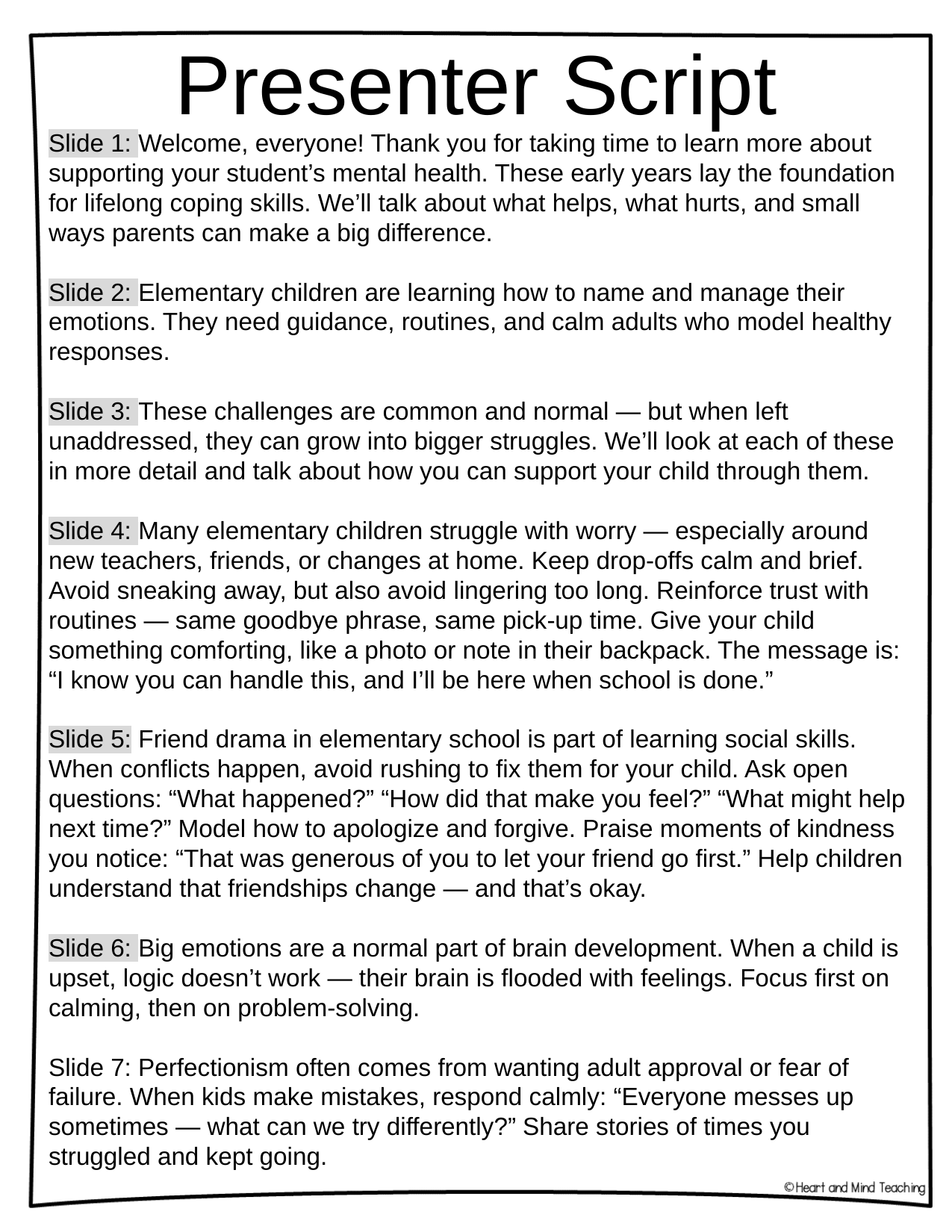

Presenter Script
Slide 1: Welcome, everyone! Thank you for taking time to learn more about supporting your student’s mental health. These early years lay the foundation for lifelong coping skills. We’ll talk about what helps, what hurts, and small ways parents can make a big difference.

Slide 2: Elementary children are learning how to name and manage their emotions. They need guidance, routines, and calm adults who model healthy responses.

Slide 3: These challenges are common and normal — but when left unaddressed, they can grow into bigger struggles. We’ll look at each of these in more detail and talk about how you can support your child through them.

Slide 4: Many elementary children struggle with worry — especially around new teachers, friends, or changes at home. Keep drop-offs calm and brief. Avoid sneaking away, but also avoid lingering too long. Reinforce trust with routines — same goodbye phrase, same pick-up time. Give your child something comforting, like a photo or note in their backpack. The message is: “I know you can handle this, and I’ll be here when school is done.”

Slide 5: Friend drama in elementary school is part of learning social skills. When conflicts happen, avoid rushing to fix them for your child. Ask open questions: “What happened?” “How did that make you feel?” “What might help next time?” Model how to apologize and forgive. Praise moments of kindness you notice: “That was generous of you to let your friend go first.” Help children understand that friendships change — and that’s okay.

Slide 6: Big emotions are a normal part of brain development. When a child is upset, logic doesn’t work — their brain is flooded with feelings. Focus first on calming, then on problem-solving.

Slide 7: Perfectionism often comes from wanting adult approval or fear of failure. When kids make mistakes, respond calmly: “Everyone messes up sometimes — what can we try differently?” Share stories of times you struggled and kept going.